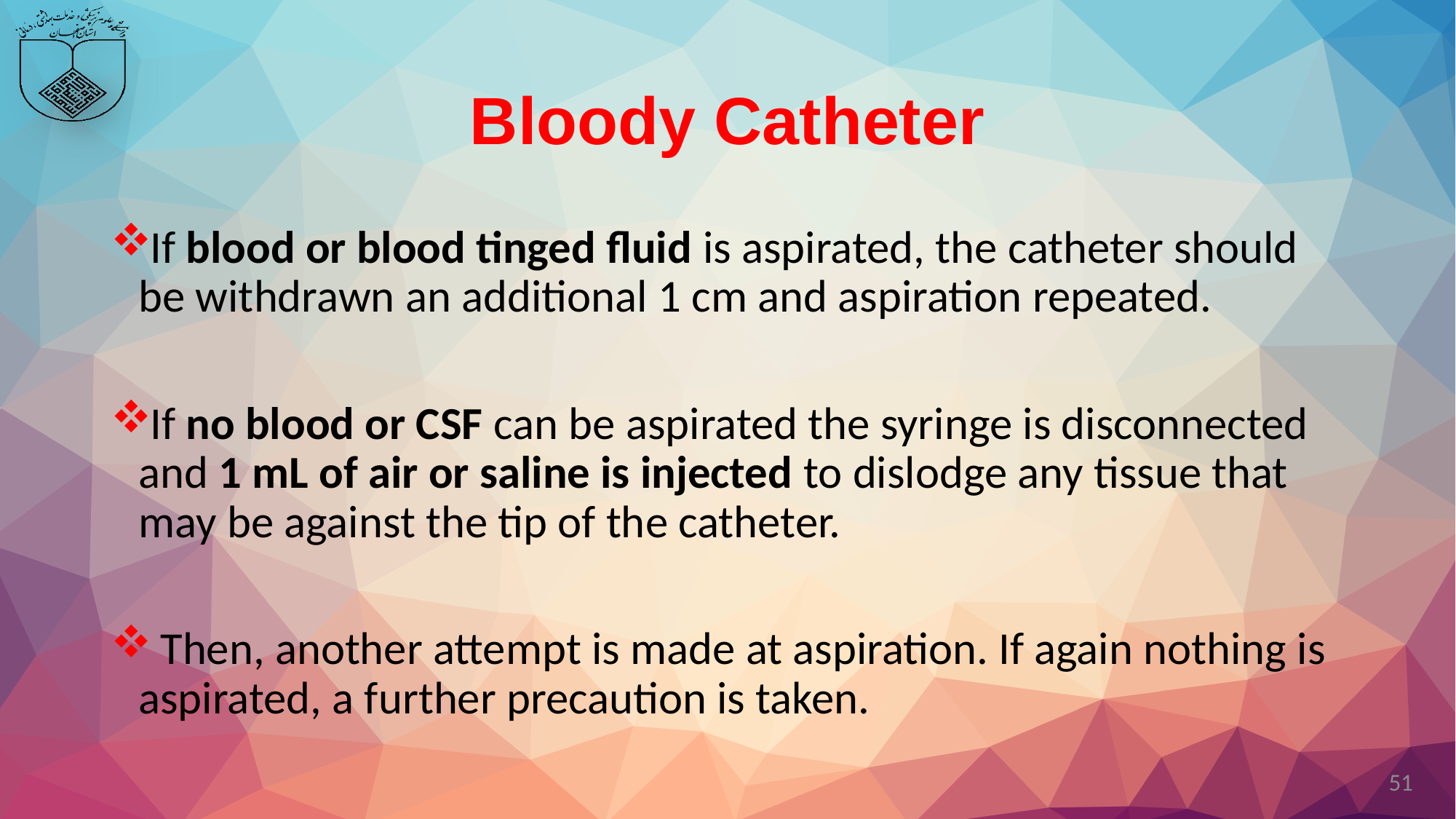

# Bloody Catheter
If blood or blood tinged fluid is aspirated, the catheter should be withdrawn an additional 1 cm and aspiration repeated.

If no blood or CSF can be aspirated the syringe is disconnected and 1 mL of air or saline is injected to dislodge any tissue that may be against the tip of the catheter.

 Then, another attempt is made at aspiration. If again nothing is aspirated, a further precaution is taken.
51